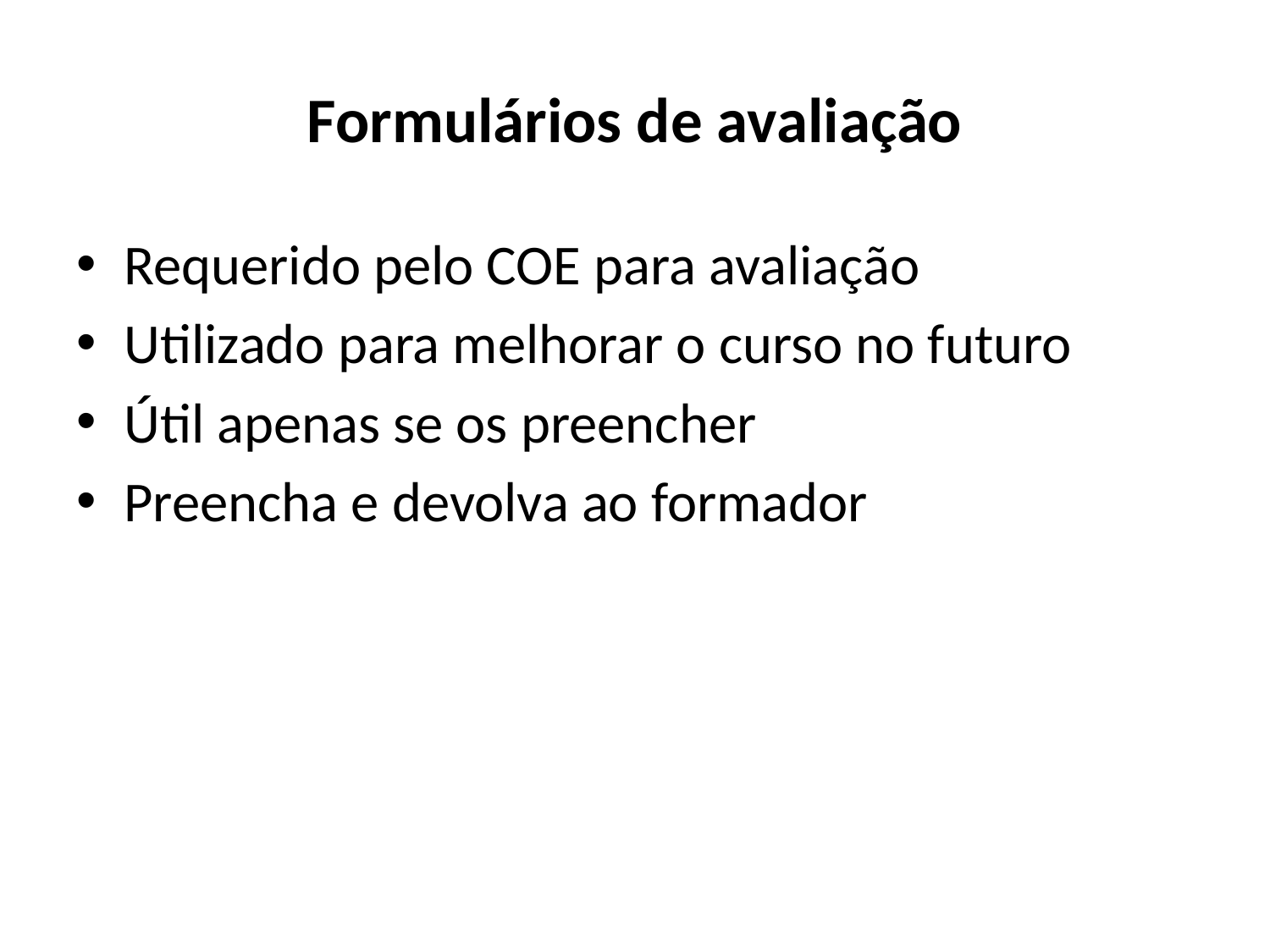

# Formulários de avaliação
Requerido pelo COE para avaliação
Utilizado para melhorar o curso no futuro
Útil apenas se os preencher
Preencha e devolva ao formador